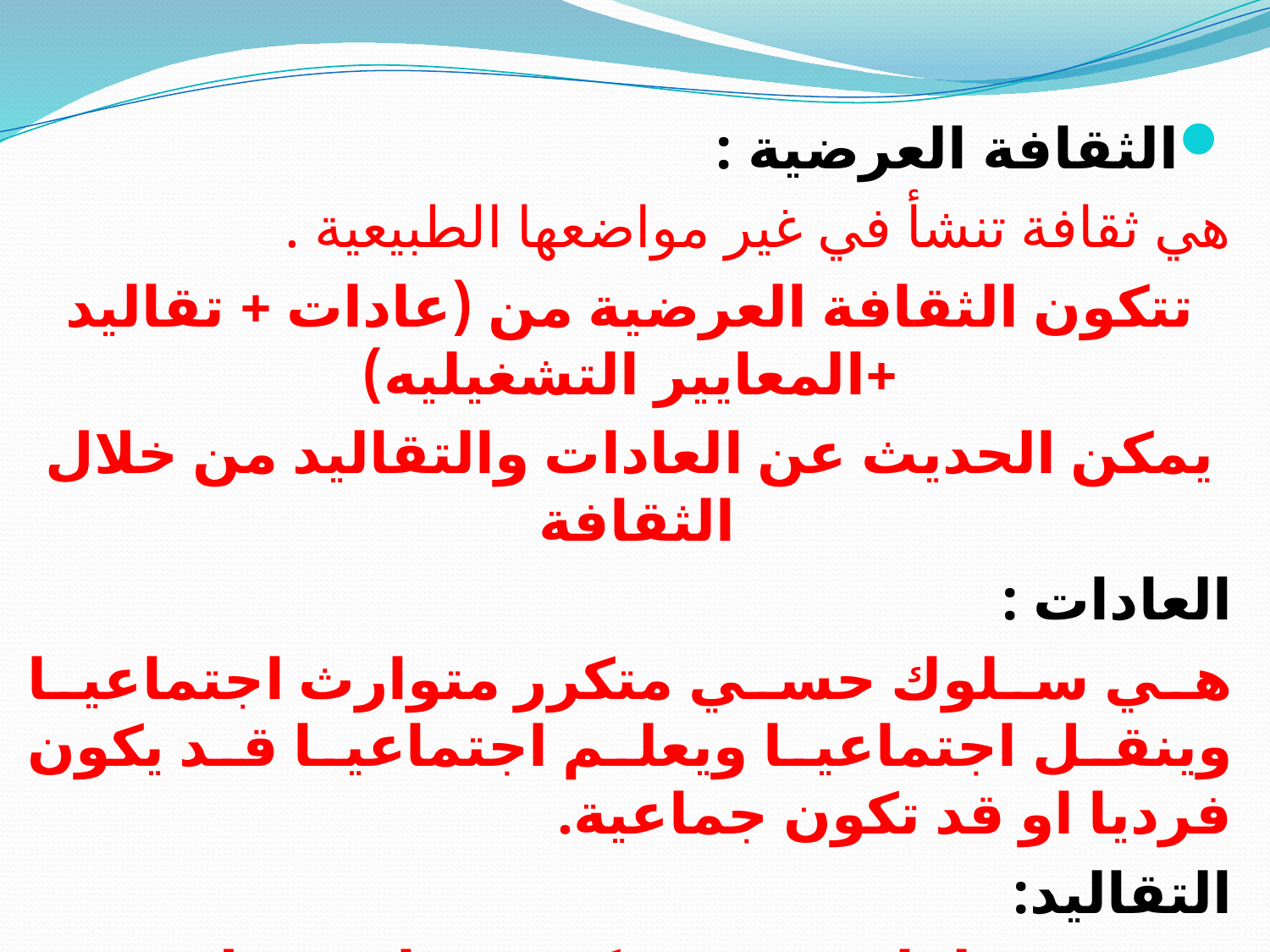

الثقافة العرضية :
هي ثقافة تنشأ في غير مواضعها الطبيعية .
تتكون الثقافة العرضية من (عادات + تقاليد +المعايير التشغيليه)
يمكن الحديث عن العادات والتقاليد من خلال الثقافة
العادات :
هي سلوك حسي متكرر متوارث اجتماعيا وينقل اجتماعيا ويعلم اجتماعيا قد يكون فرديا او قد تكون جماعية.
التقاليد:
هي سلوك حسي متكررة  خاصة بطبقة اجتماعية  او فئة اجتماعية وهي نوع من المستمسك بسنن الاباء والاجداد.